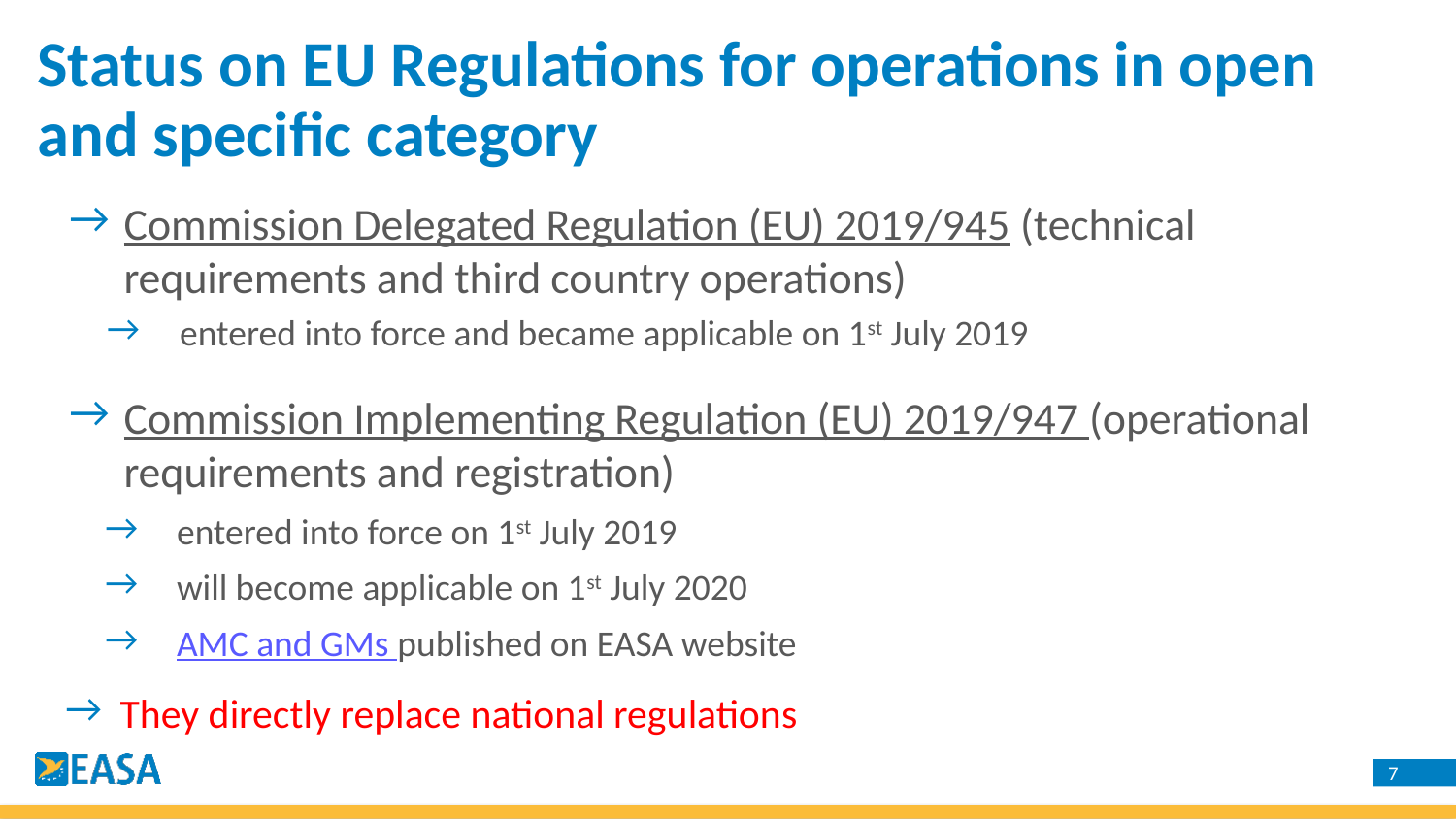

Status on EU Regulations for operations in open and specific category
Commission Delegated Regulation (EU) 2019/945 (technical requirements and third country operations)
entered into force and became applicable on 1st July 2019
Commission Implementing Regulation (EU) 2019/947 (operational requirements and registration)
entered into force on 1st July 2019
will become applicable on 1st July 2020
AMC and GMs published on EASA website
They directly replace national regulations